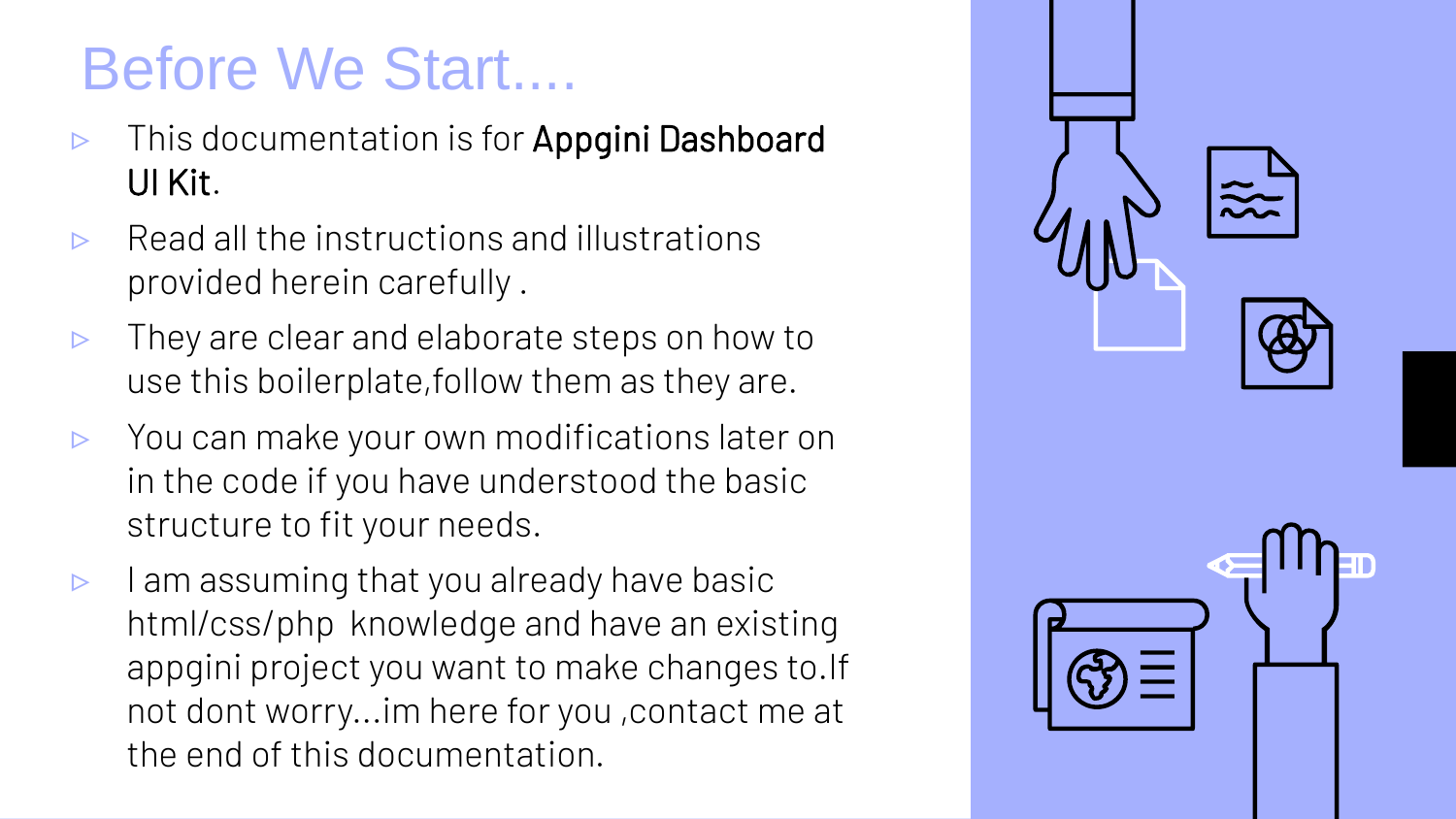

# Before We Start....
This documentation is for Appgini Dashboard UI Kit.
Read all the instructions and illustrations provided herein carefully .
They are clear and elaborate steps on how to use this boilerplate,follow them as they are.
You can make your own modifications later on in the code if you have understood the basic structure to fit your needs.
I am assuming that you already have basic html/css/php  knowledge and have an existing appgini project you want to make changes to.If not dont worry...im here for you ,contact me at the end of this documentation.

6